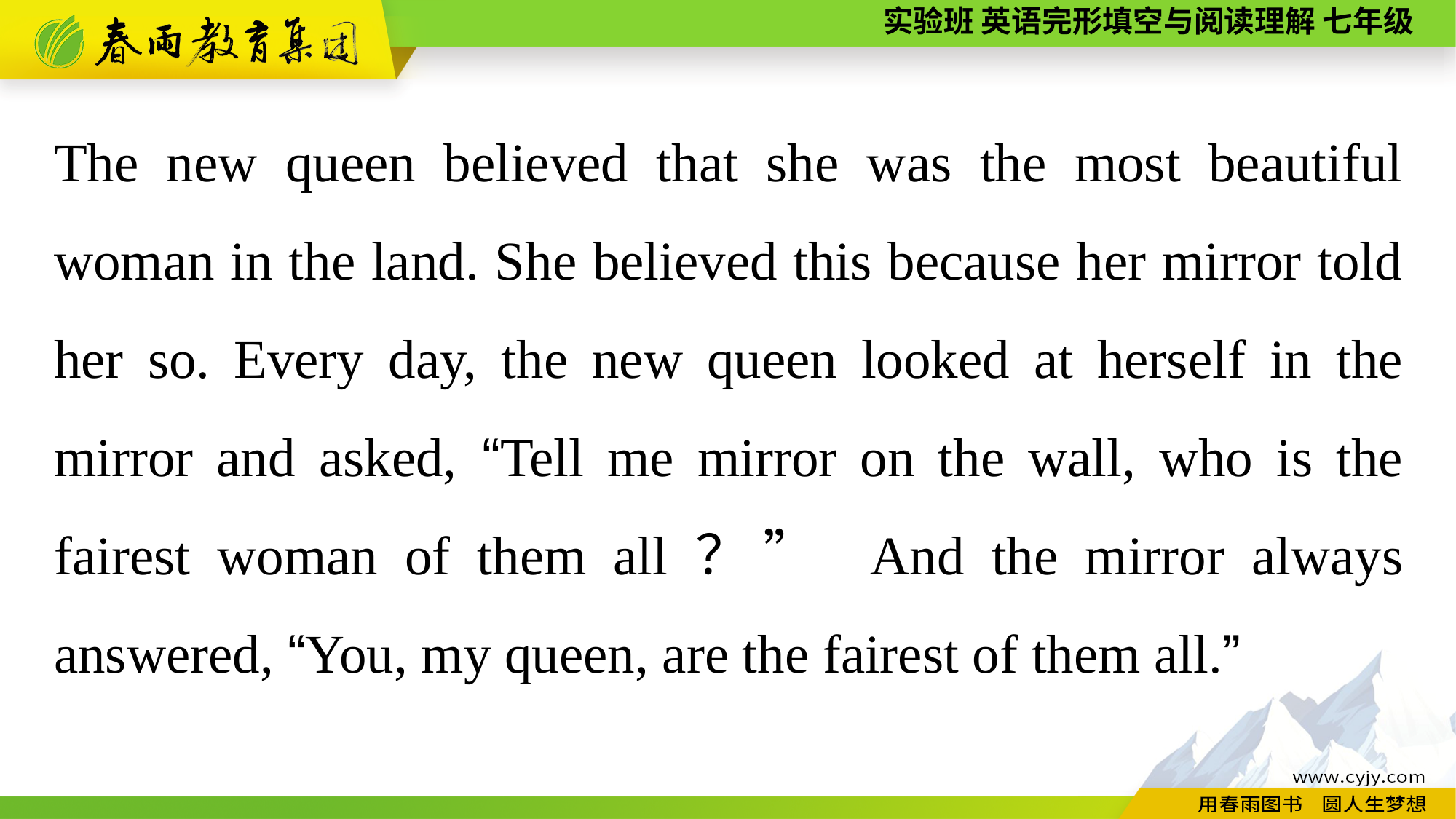

The new queen believed that she was the most beautiful woman in the land. She believed this because her mirror told her so. Every day, the new queen looked at herself in the mirror and asked, “Tell me mirror on the wall, who is the fairest woman of them all？” And the mirror always answered, “You, my queen, are the fairest of them all.”